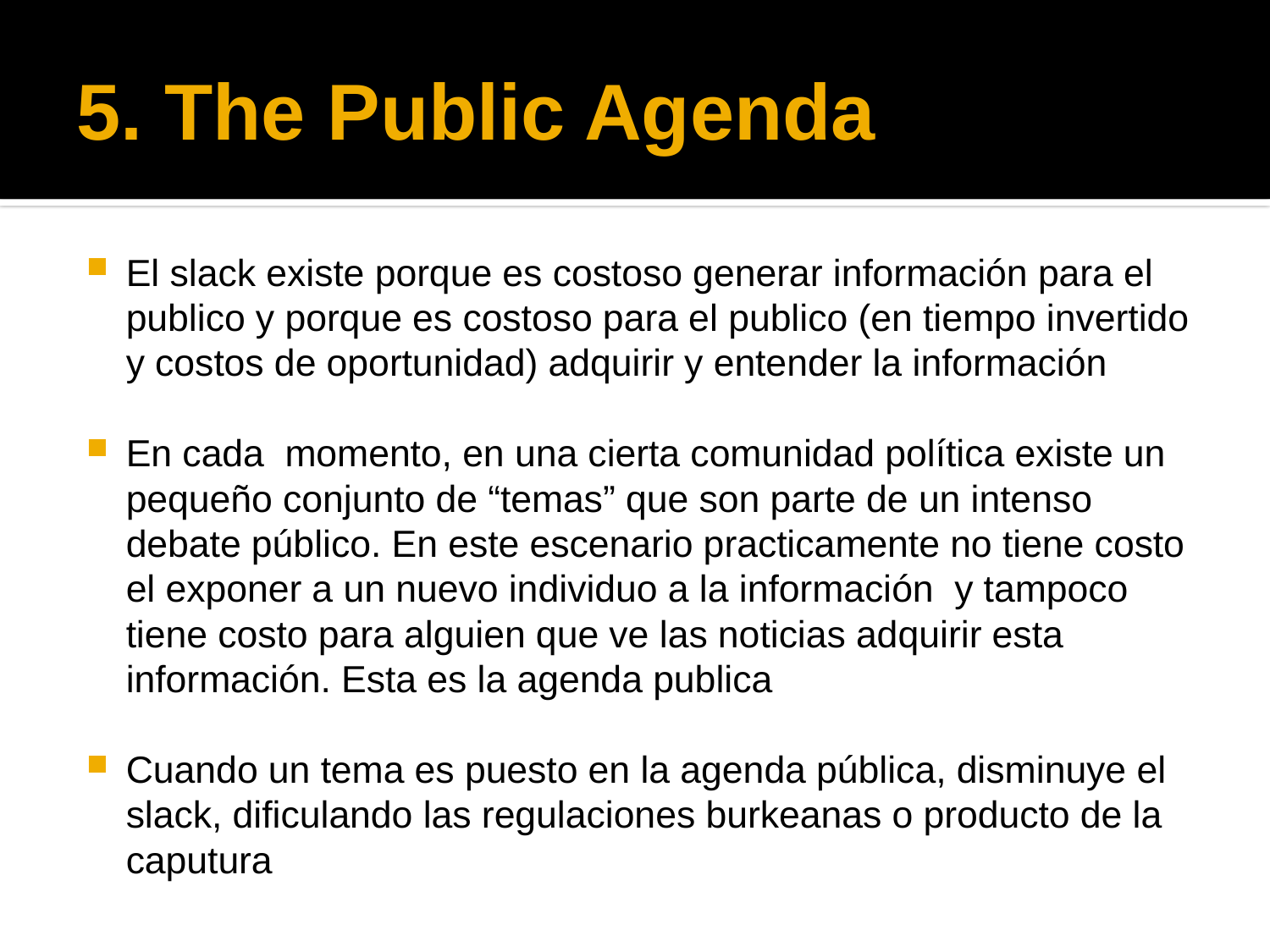

# 5. The Public Agenda
El slack existe porque es costoso generar información para el publico y porque es costoso para el publico (en tiempo invertido y costos de oportunidad) adquirir y entender la información

En cada  momento, en una cierta comunidad política existe un pequeño conjunto de “temas” que son parte de un intenso debate público. En este escenario practicamente no tiene costo el exponer a un nuevo individuo a la información  y tampoco tiene costo para alguien que ve las noticias adquirir esta información. Esta es la agenda publica

Cuando un tema es puesto en la agenda pública, disminuye el slack, dificulando las regulaciones burkeanas o producto de la caputura